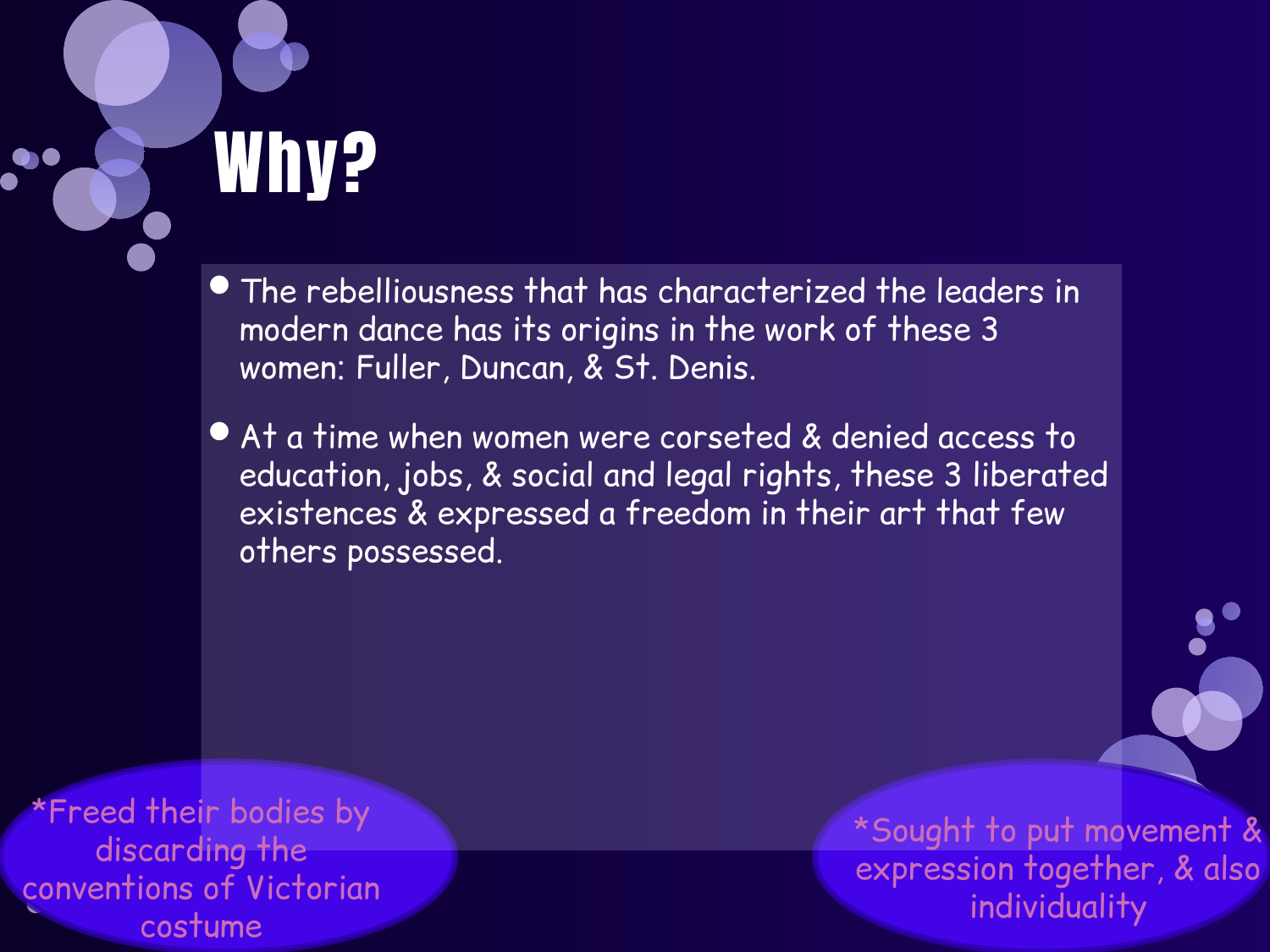

# Why?
The rebelliousness that has characterized the leaders in modern dance has its origins in the work of these 3 women: Fuller, Duncan, & St. Denis.
At a time when women were corseted & denied access to education, jobs, & social and legal rights, these 3 liberated existences & expressed a freedom in their art that few others possessed.

*Freed their bodies by discarding the conventions of Victorian costume
*Sought to put movement & expression together, & also individuality